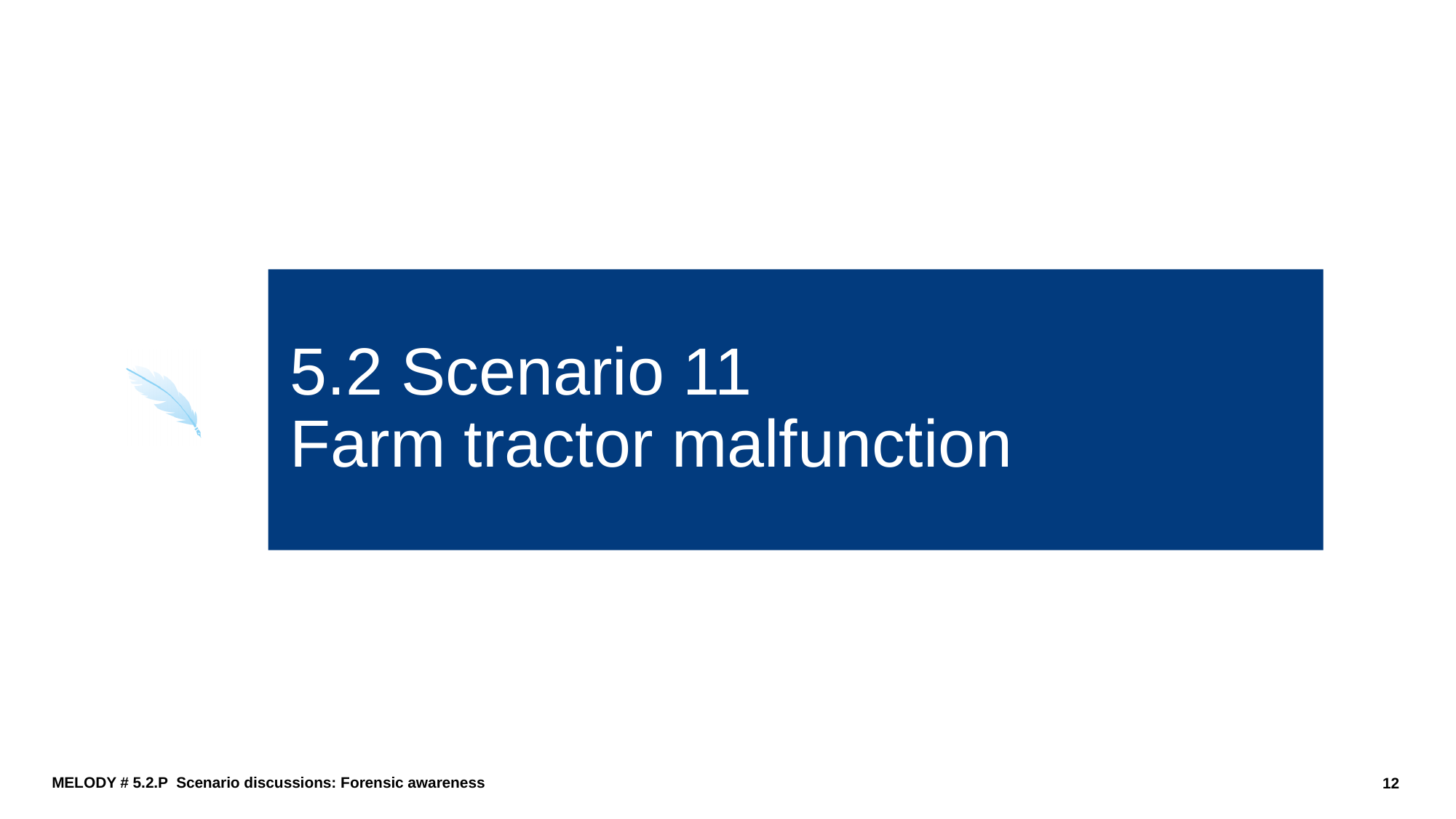

# 5.2 Scenario 11 Farm tractor malfunction
MELODY # 5.2.P  Scenario discussions: Forensic awareness
12